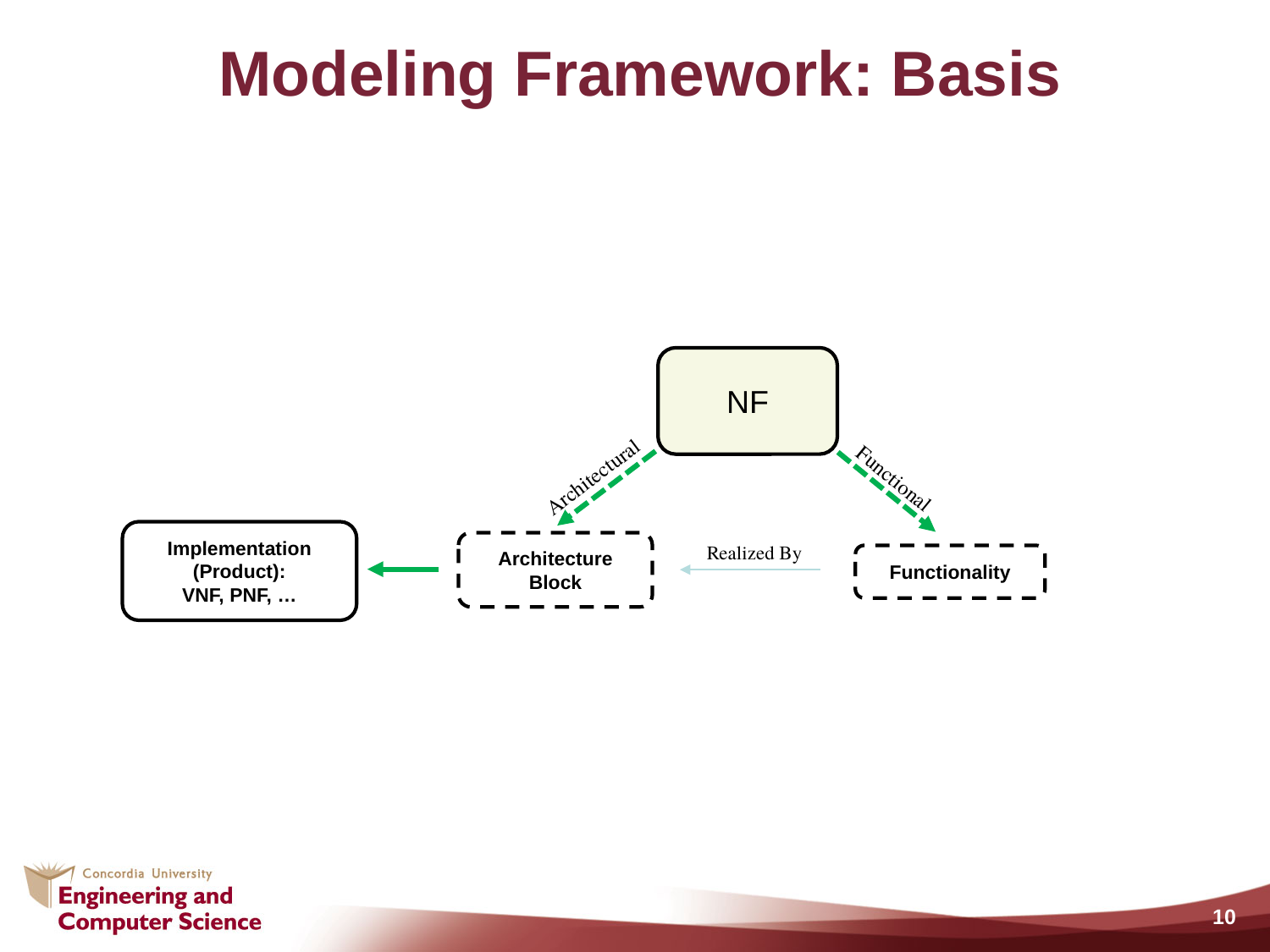

# Modeling Framework: Basis
NF
Architectural
Functional
Implementation
(Product):
VNF, PNF, …
Architecture
Block
Realized By
Functionality
10